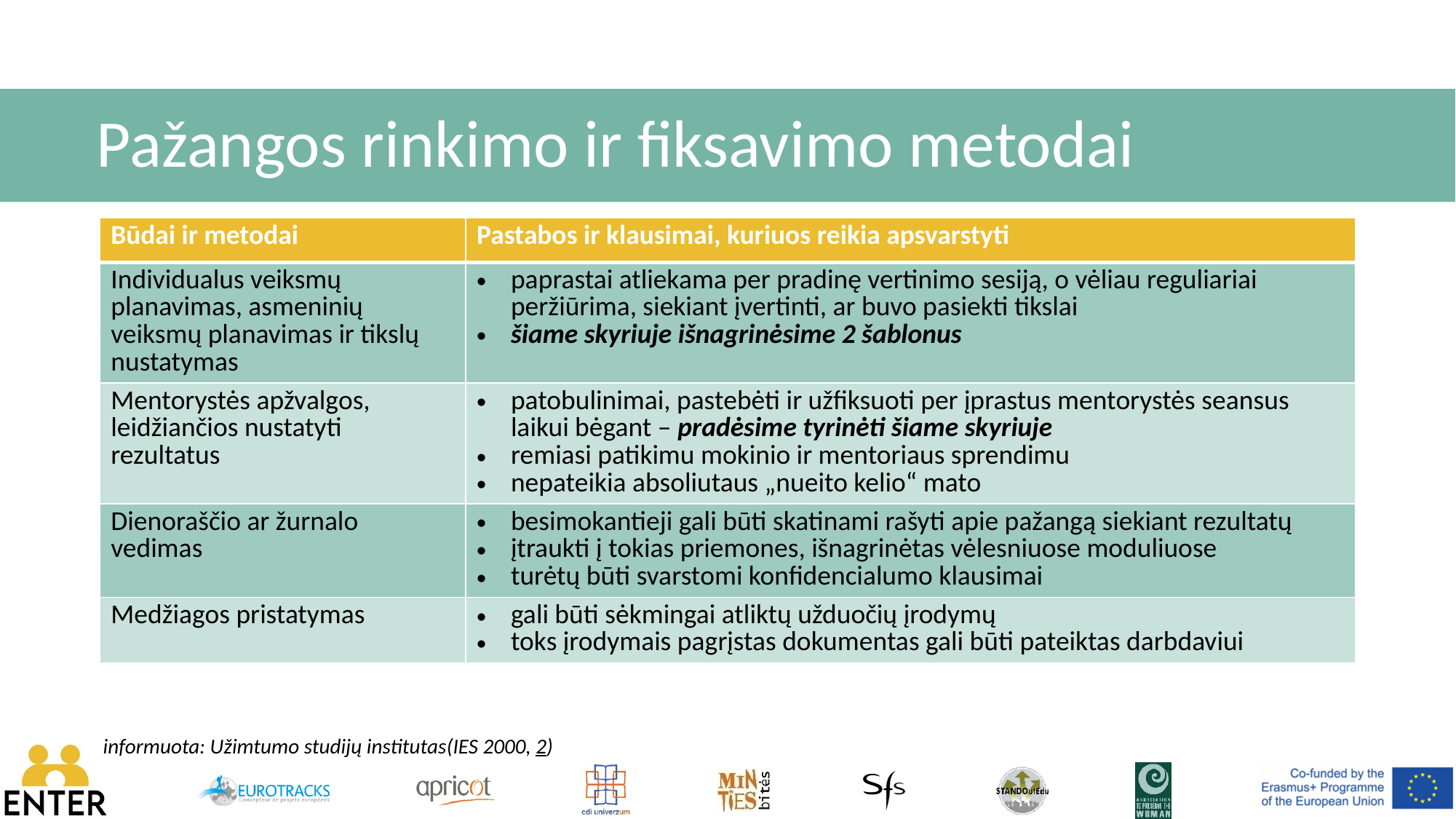

# Pažangos rinkimo ir fiksavimo metodai
| Būdai ir metodai | Pastabos ir klausimai, kuriuos reikia apsvarstyti |
| --- | --- |
| Individualus veiksmų planavimas, asmeninių veiksmų planavimas ir tikslų nustatymas | paprastai atliekama per pradinę vertinimo sesiją, o vėliau reguliariai peržiūrima, siekiant įvertinti, ar buvo pasiekti tikslai šiame skyriuje išnagrinėsime 2 šablonus |
| Mentorystės apžvalgos, leidžiančios nustatyti rezultatus | patobulinimai, pastebėti ir užfiksuoti per įprastus mentorystės seansus laikui bėgant – pradėsime tyrinėti šiame skyriuje remiasi patikimu mokinio ir mentoriaus sprendimu nepateikia absoliutaus „nueito kelio“ mato |
| Dienoraščio ar žurnalo vedimas | besimokantieji gali būti skatinami rašyti apie pažangą siekiant rezultatų įtraukti į tokias priemones, išnagrinėtas vėlesniuose moduliuose turėtų būti svarstomi konfidencialumo klausimai |
| Medžiagos pristatymas | gali būti sėkmingai atliktų užduočių įrodymų toks įrodymais pagrįstas dokumentas gali būti pateiktas darbdaviui |
informuota: Užimtumo studijų institutas(IES 2000, 2)